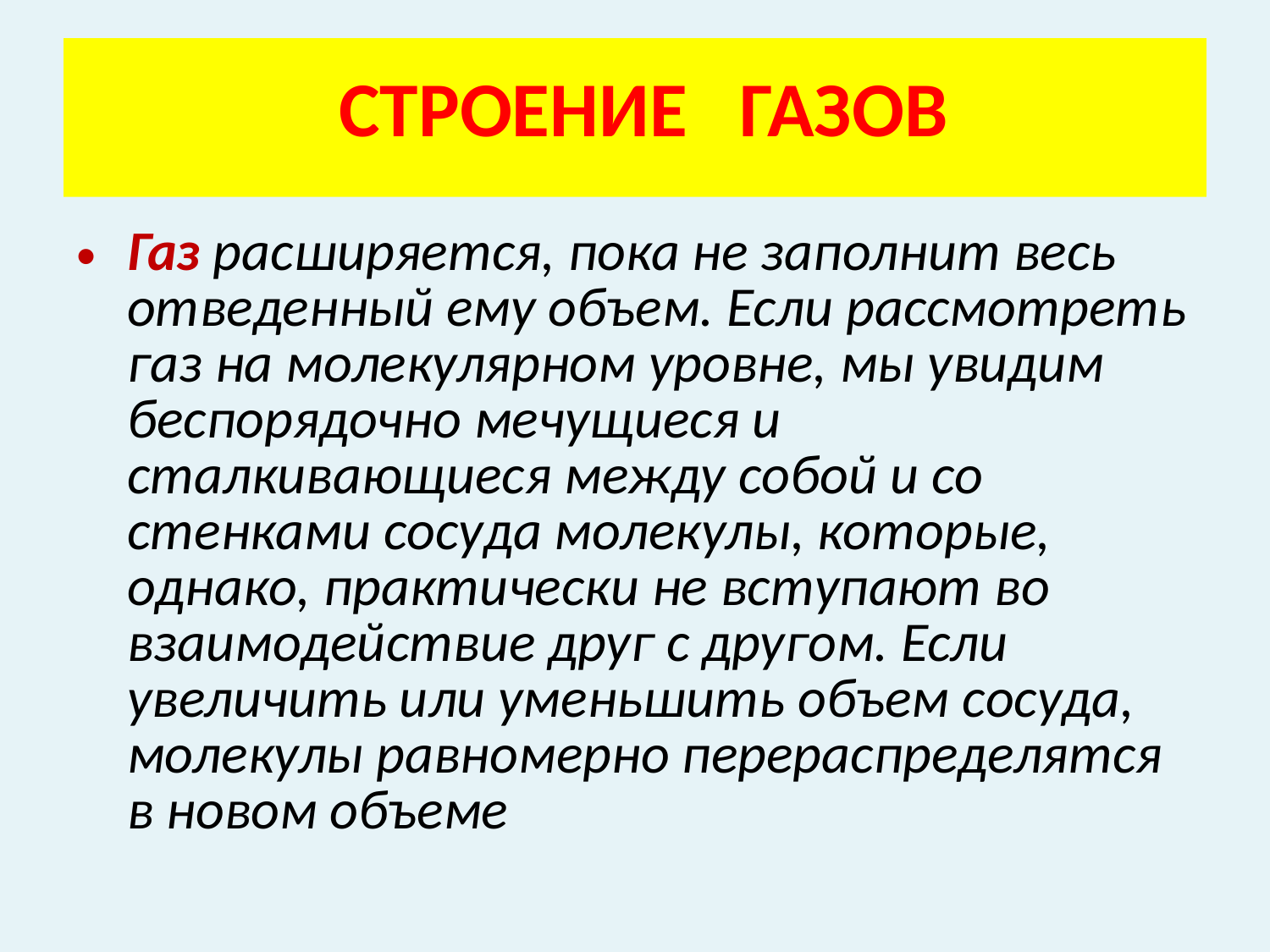

# СТРОЕНИЕ   ГАЗОВ
Газ расширяется, пока не заполнит весь отведенный ему объем. Если рассмотреть газ на молекулярном уровне, мы увидим беспорядочно мечущиеся и сталкивающиеся между собой и со стенками сосуда молекулы, которые, однако, практически не вступают во взаимодействие друг с другом. Если увеличить или уменьшить объем сосуда, молекулы равномерно перераспределятся в новом объеме